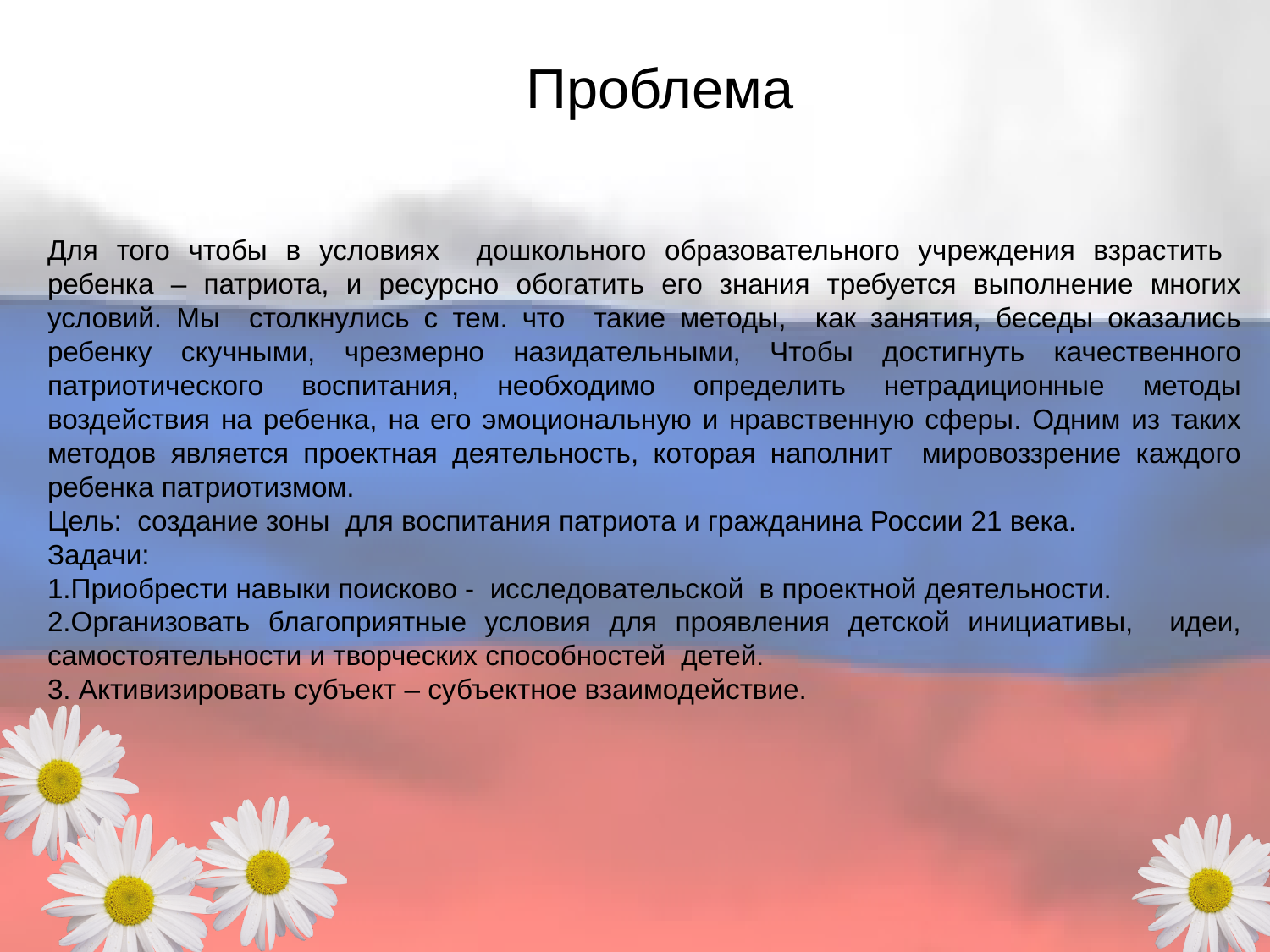

Проблема
Для того чтобы в условиях  дошкольного образовательного учреждения взрастить  ребенка – патриота, и ресурсно обогатить его знания требуется выполнение многих условий. Мы  столкнулись с тем. что  такие методы,  как занятия, беседы оказались ребенку скучными, чрезмерно назидательными, Чтобы достигнуть качественного патриотического воспитания, необходимо определить нетрадиционные методы воздействия на ребенка, на его эмоциональную и нравственную сферы. Одним из таких методов является проектная деятельность, которая наполнит  мировоззрение каждого ребенка патриотизмом.
Цель:  создание зоны  для воспитания патриота и гражданина России 21 века.
Задачи:
1.Приобрести навыки поисково -  исследовательской  в проектной деятельности.
2.Организовать благоприятные условия для проявления детской инициативы,  идеи, самостоятельности и творческих способностей  детей.
3. Активизировать субъект – субъектное взаимодействие.